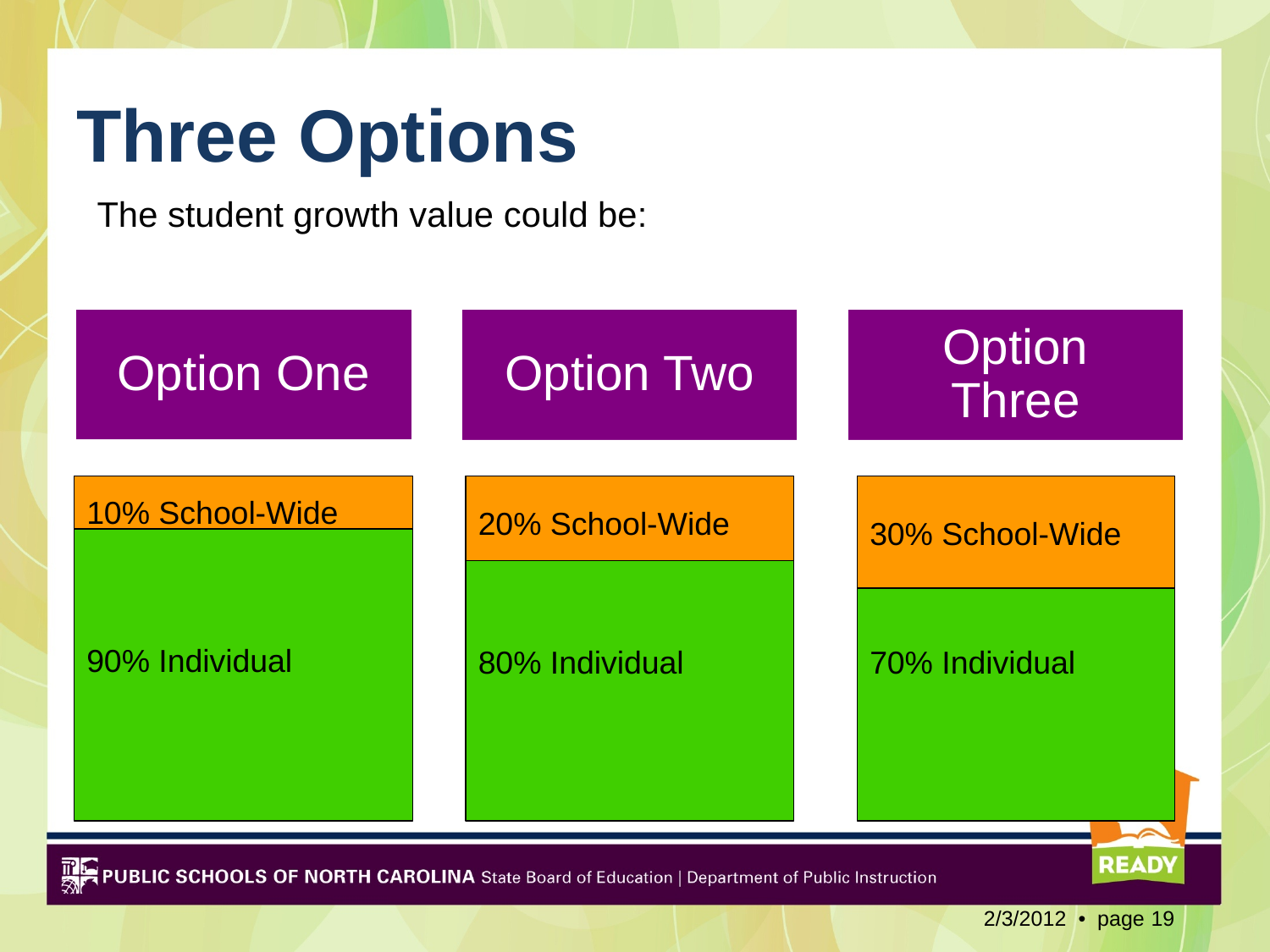

# Three Options
The student growth value could be:
Option One
Option Two
Option Three

10% School-Wide
20% School-Wide
30% School-Wide

90% Individual
70% Individual
80% Individual
2/3/2012  •  page 19